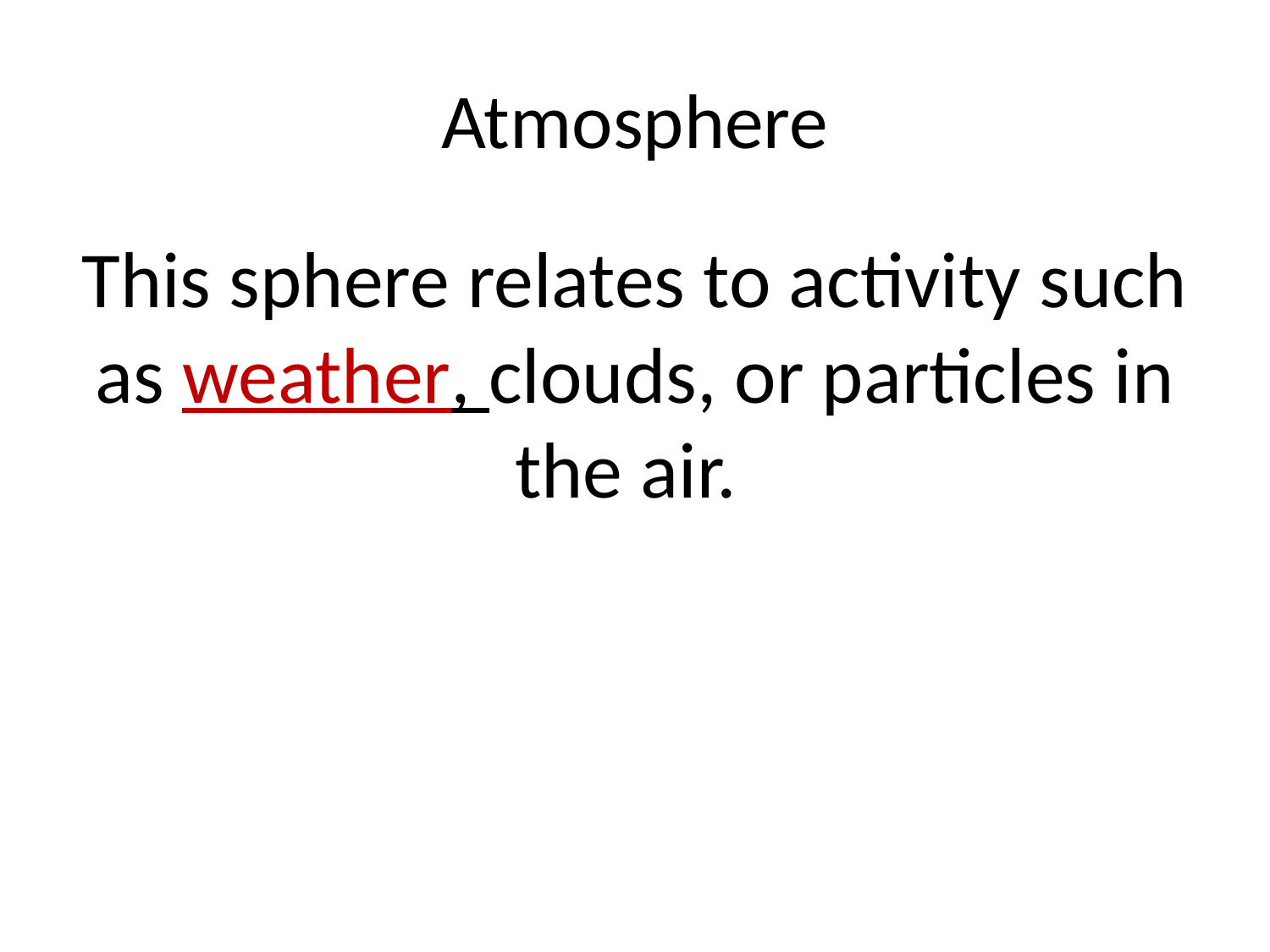

# Atmosphere
This sphere relates to activity such as weather, clouds, or particles in the air.